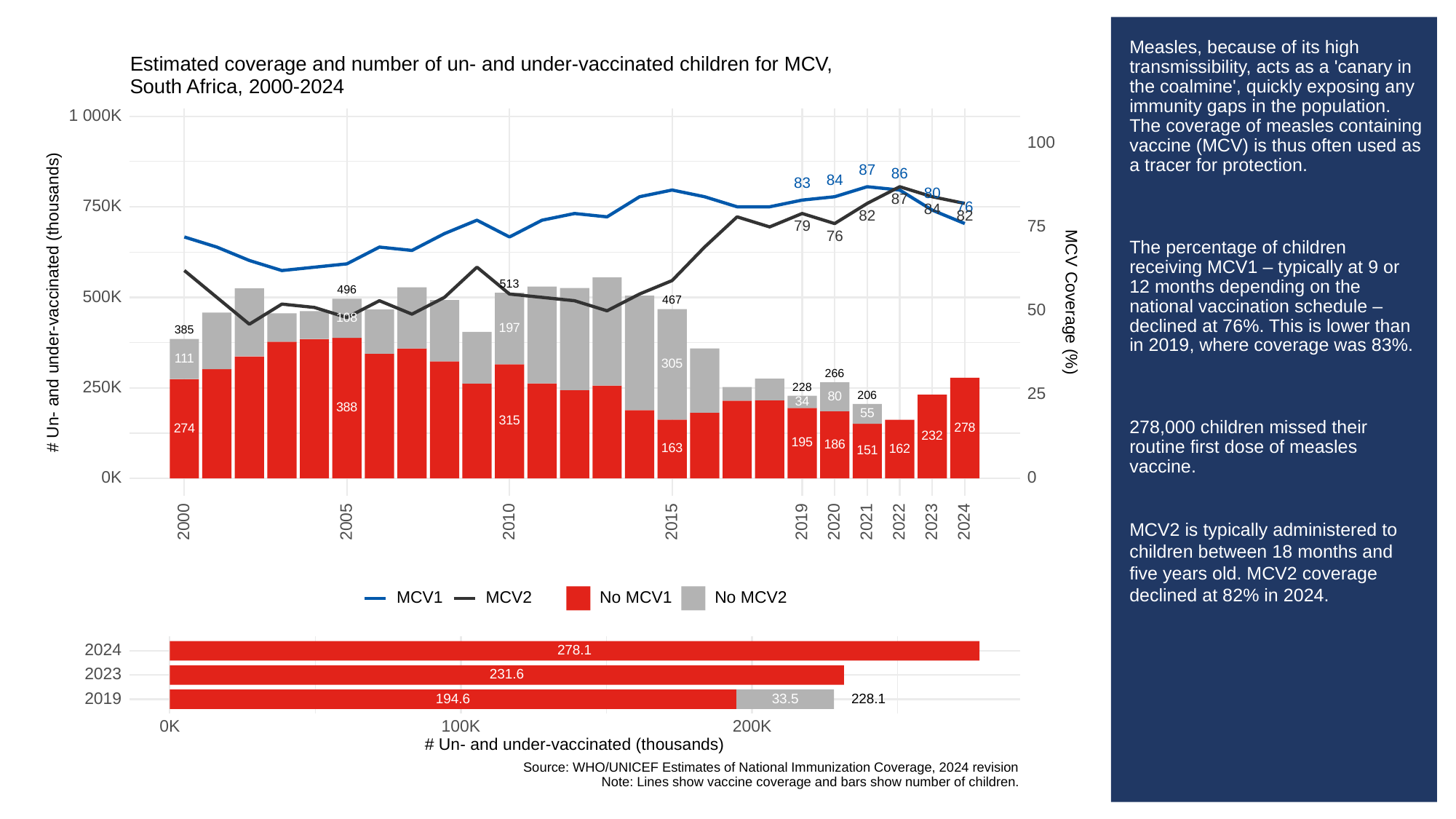

# Measles, because of its high transmissibility, acts as a 'canary in the coalmine', quickly exposing any immunity gaps in the population. The coverage of measles containing vaccine (MCV) is thus often used as a tracer for protection.

The percentage of children receiving MCV1 – typically at 9 or 12 months depending on the national vaccination schedule – declined at 76%. This is lower than in 2019, where coverage was 83%.

278,000 children missed their routine first dose of measles vaccine.

MCV2 is typically administered to children between 18 months and five years old. MCV2 coverage declined at 82% in 2024.

Estimated coverage and number of un- and under-vaccinated children for MCV,
South Africa, 2000-2024

1 000K

100

87
86
84
83

80
87
750K
76
84

82
82
79
75
76

513
496

500K

# Un- and under-vaccinated (thousands)
MCV Coverage (%)

467

50

108
197
385

111

305

266

250K

228

25

206
80

34

388

55

315

278

274
232

195
186
163
162
151
0K
0

2023
2000
2005
2010
2015
2019
2020
2021
2022
2024

MCV1
MCV2
No MCV1
No MCV2

2024
278.1

2023
231.6

2019
33.5
194.6
228.1

0K
100K
200K
# Un- and under-vaccinated (thousands)
Source: WHO/UNICEF Estimates of National Immunization Coverage, 2024 revision
Note: Lines show vaccine coverage and bars show number of children.